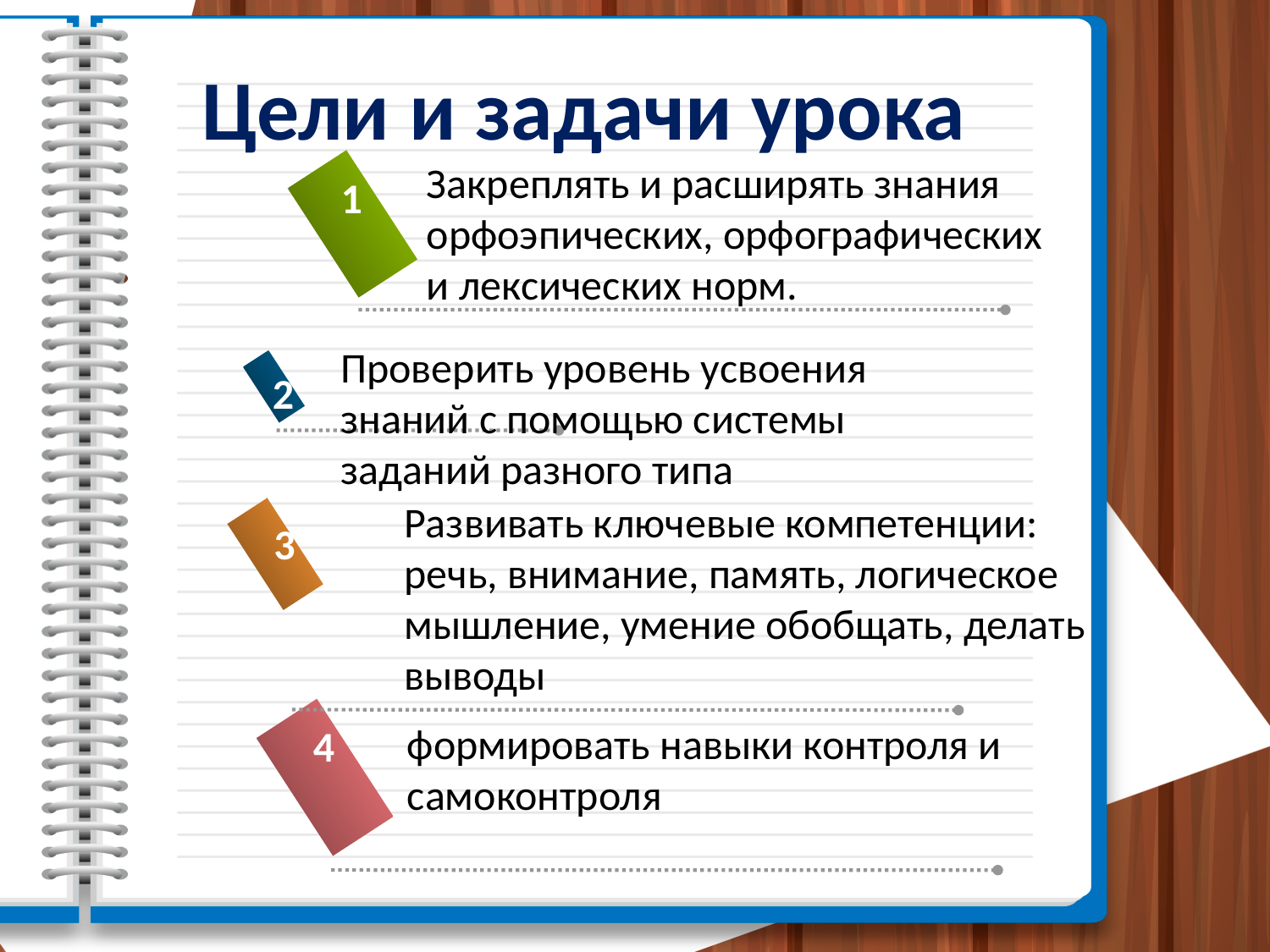

# Цели и задачи урока
Закреплять и расширять знания орфоэпических, орфографических и лексических норм.

1

Проверить уровень усвоения знаний с помощью системы заданий разного типа

2

Развивать ключевые компетенции: речь, внимание, память, логическое мышление, умение обобщать, делать выводы

3

4

формировать навыки контроля и самоконтроля